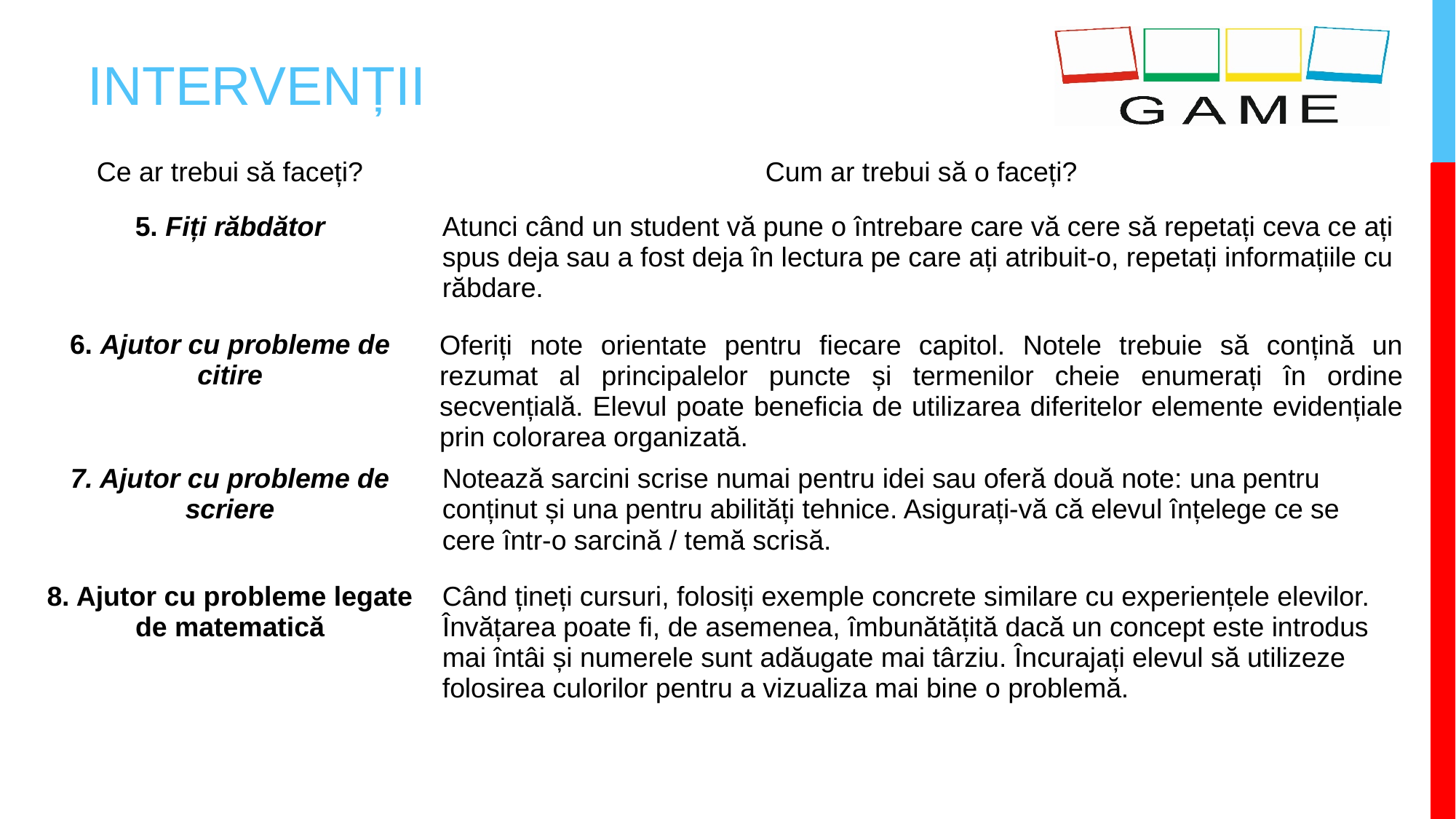

# INTERVENȚII
| Ce ar trebui să faceți? | Cum ar trebui să o faceți? |
| --- | --- |
| 5. Fiți răbdător | Atunci când un student vă pune o întrebare care vă cere să repetați ceva ce ați spus deja sau a fost deja în lectura pe care ați atribuit-o, repetați informațiile cu răbdare. |
| 6. Ajutor cu probleme de citire | Oferiți note orientate pentru fiecare capitol. Notele trebuie să conțină un rezumat al principalelor puncte și termenilor cheie enumerați în ordine secvențială. Elevul poate beneficia de utilizarea diferitelor elemente evidențiale prin colorarea organizată. |
| 7. Ajutor cu probleme de scriere | Notează sarcini scrise numai pentru idei sau oferă două note: una pentru conținut și una pentru abilități tehnice. Asigurați-vă că elevul înțelege ce se cere într-o sarcină / temă scrisă. |
| 8. Ajutor cu probleme legate de matematică | Când țineți cursuri, folosiți exemple concrete similare cu experiențele elevilor. Învățarea poate fi, de asemenea, îmbunătățită dacă un concept este introdus mai întâi și numerele sunt adăugate mai târziu. Încurajați elevul să utilizeze folosirea culorilor pentru a vizualiza mai bine o problemă. |